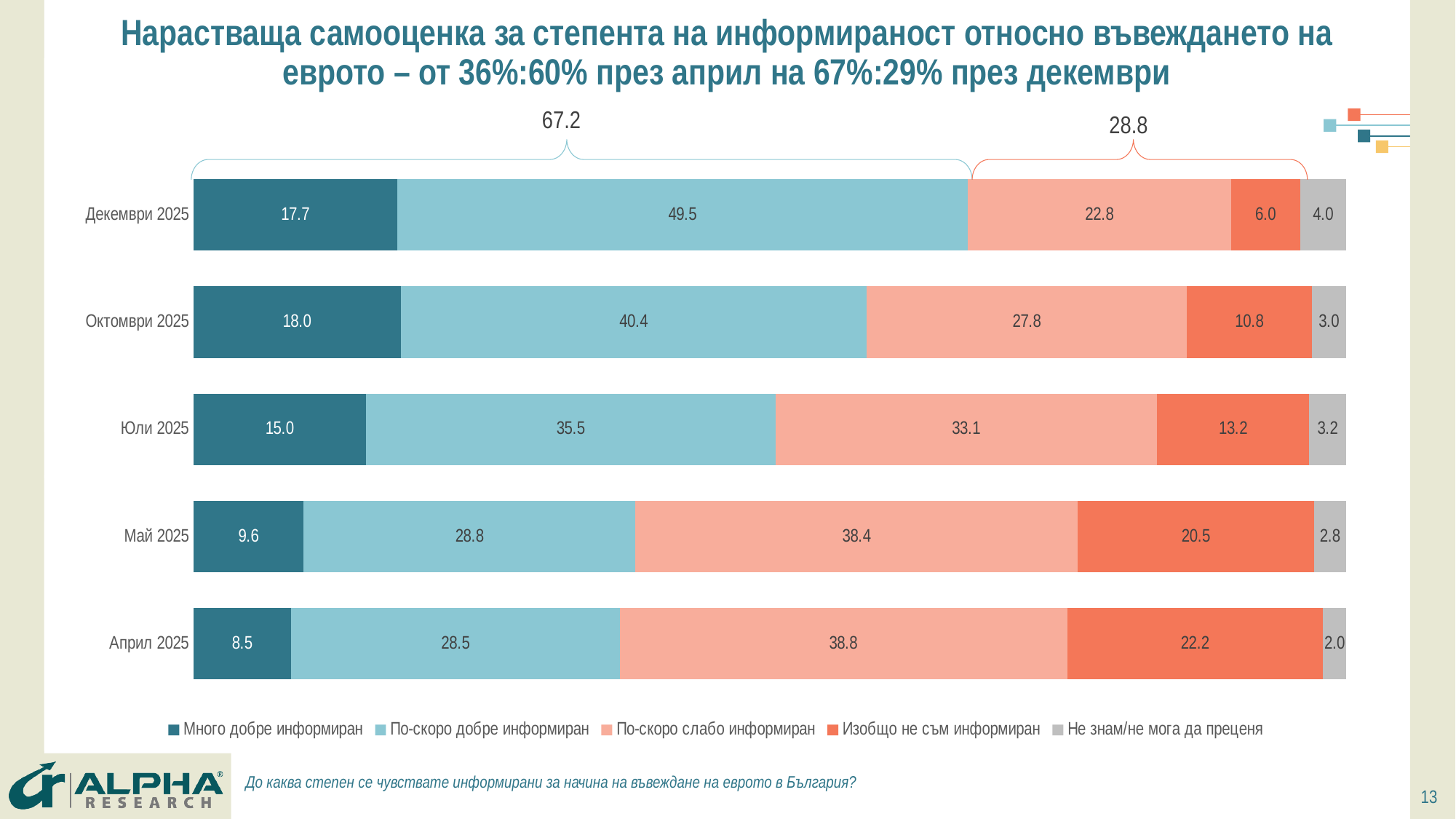

# Нарастваща самооценка за степента на информираност относно въвеждането на еврото – от 36%:60% през април на 67%:29% през декември
67.2
28.8

### Chart

| Category | Много добре информиран | По-скоро добре информиран | По-скоро слабо информиран | Изобщо не съм информиран | Не знам/не мога да преценя |
|---|---|---|---|---|---|
| Април 2025 | 8.5 | 28.5 | 38.8 | 22.2 | 2.0 |
| Май 2025 | 9.6 | 28.8 | 38.4 | 20.5 | 2.8 |
| Юли 2025 | 15.0 | 35.5 | 33.1 | 13.2 | 3.2 |
| Октомври 2025 | 18.0 | 40.4 | 27.8 | 10.8 | 3.0 |
| Декември 2025 | 17.7 | 49.5 | 22.8 | 6.0 | 4.0 |
До каква степен се чувствате информирани за начина на въвеждане на еврото в България?
13